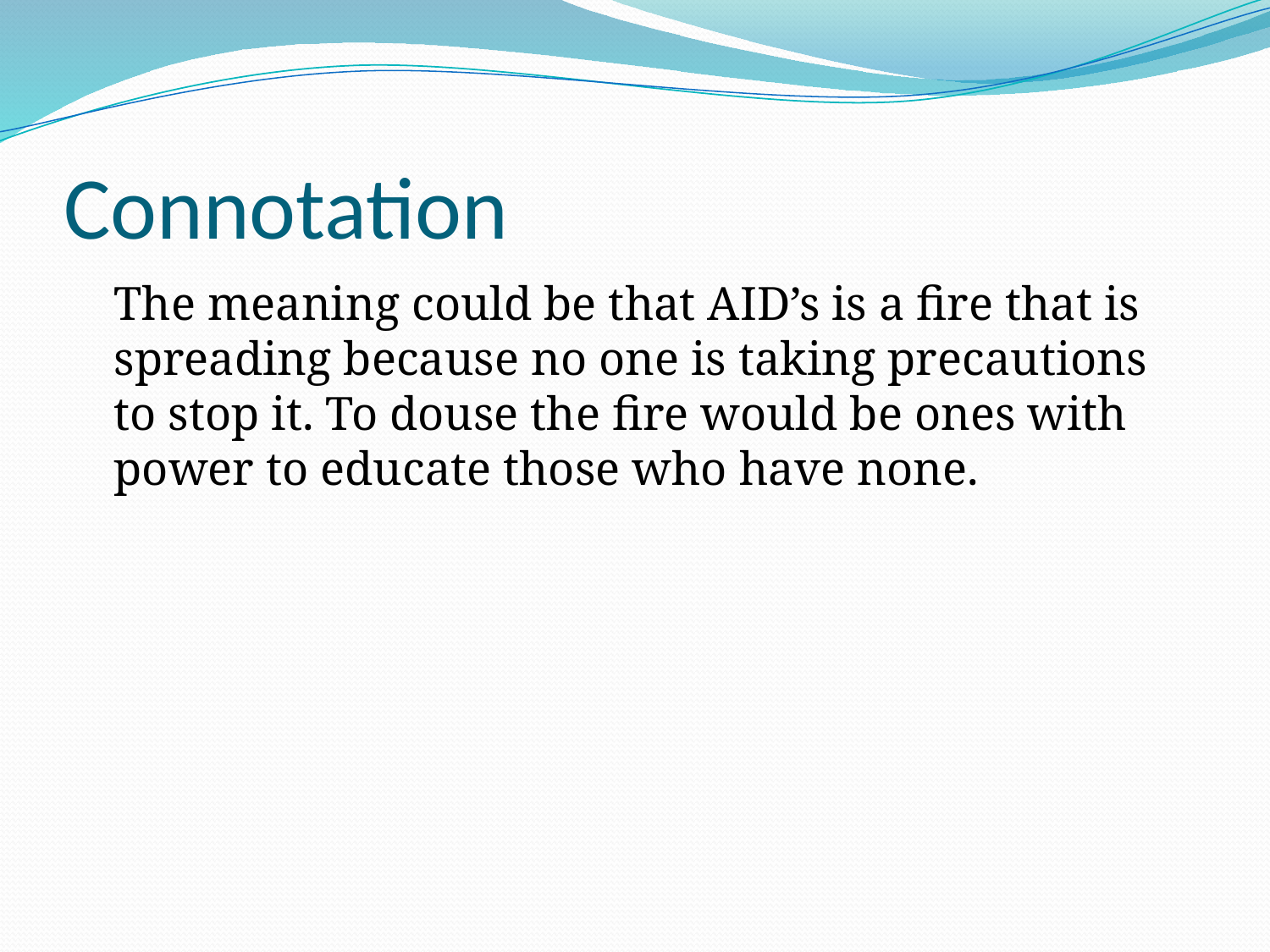

# Connotation
	The meaning could be that AID’s is a fire that is spreading because no one is taking precautions to stop it. To douse the fire would be ones with power to educate those who have none.